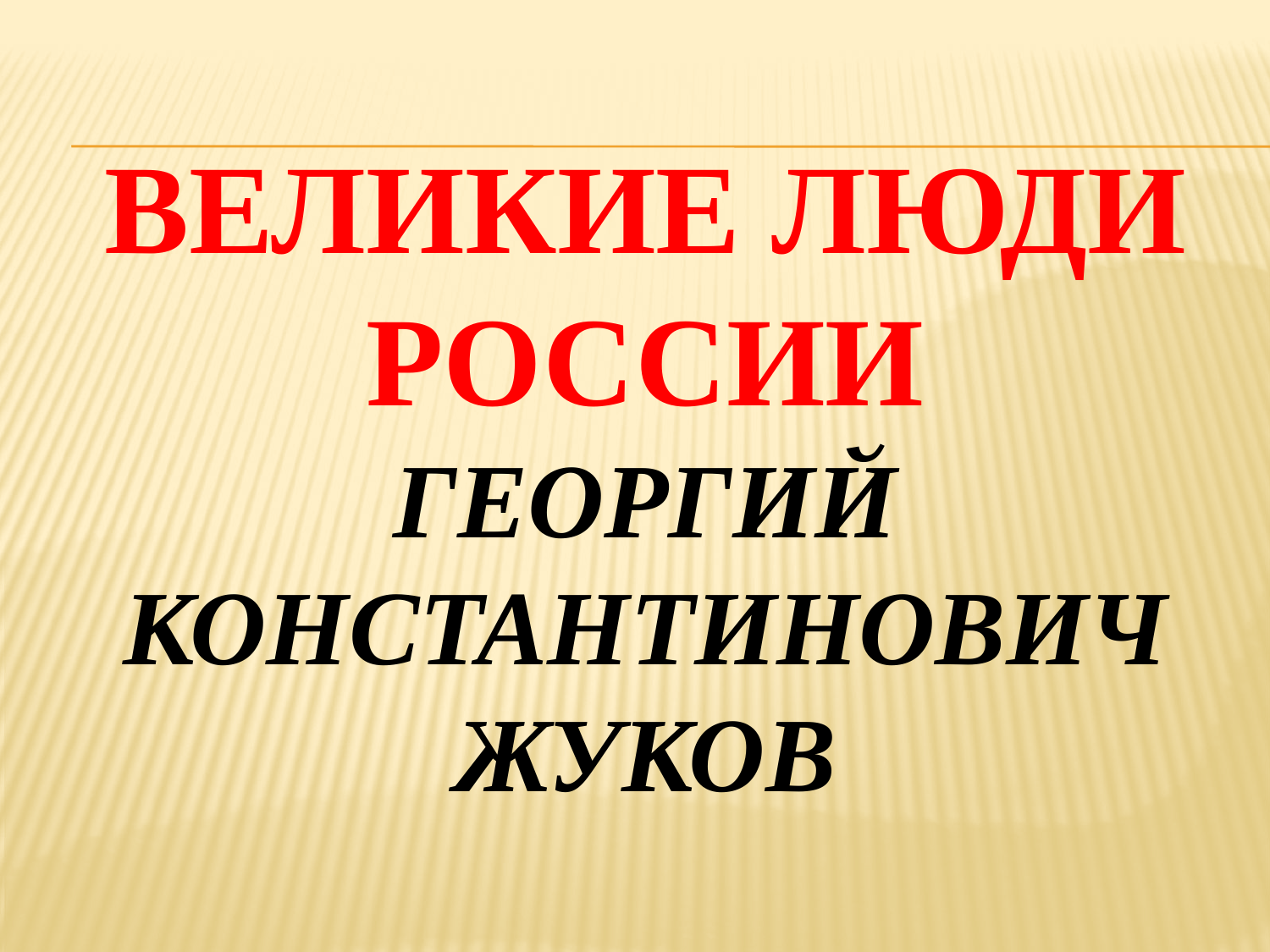

# Великие люди России Георгий Константинович Жуков